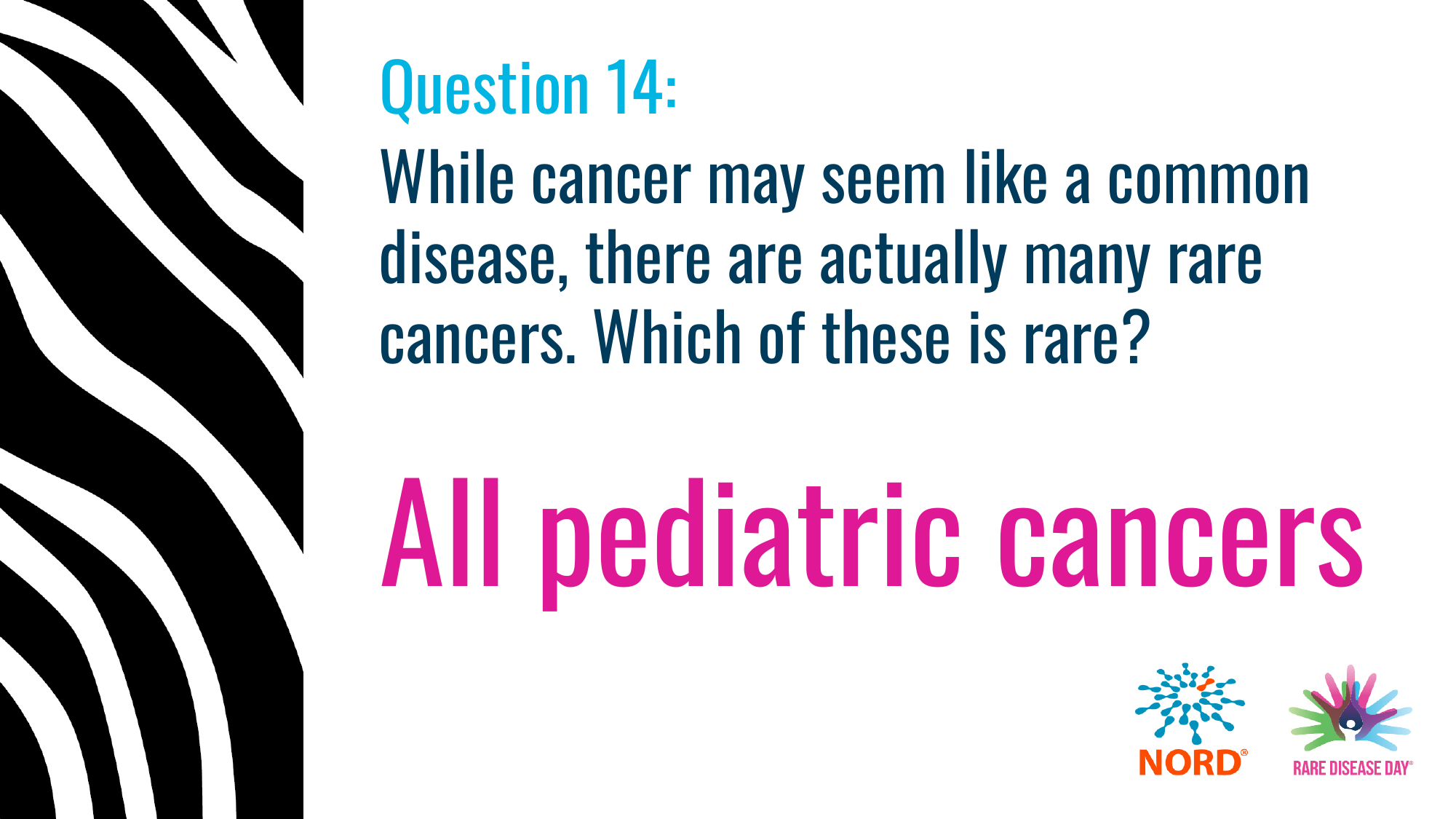

# Question 14:
While cancer may seem like a common disease, there are actually many rare cancers. Which of these is rare?
All pediatric cancers